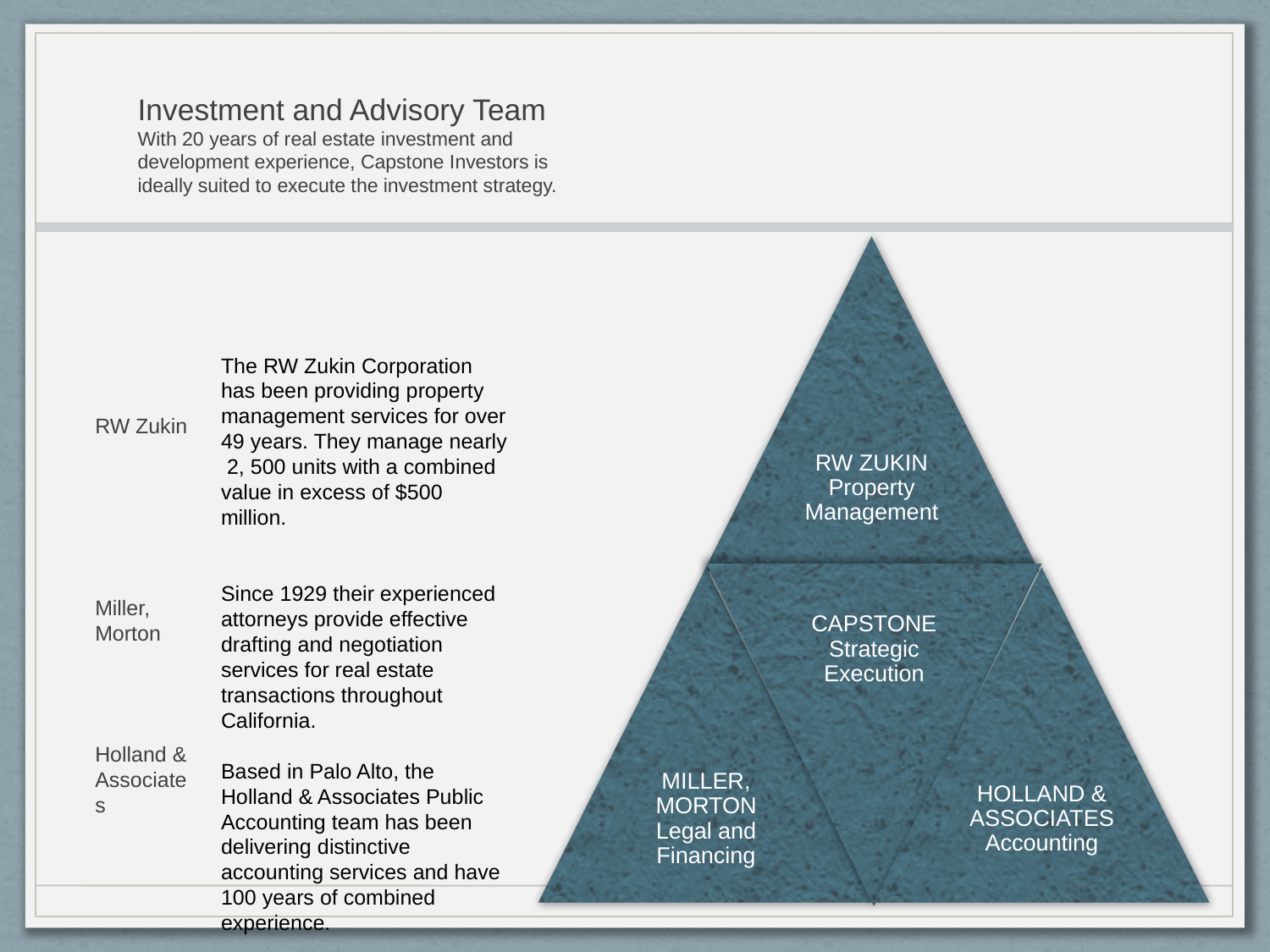

# Investment and Advisory Team With 20 years of real estate investment and development experience, Capstone Investors is ideally suited to execute the investment strategy.
RW ZUKIN Property Management
MILLER, MORTON Legal and Financing
CAPSTONE Strategic Execution
HOLLAND & ASSOCIATES Accounting

RW Zukin

Miller, Morton

Holland & Associates
The RW Zukin Corporation has been providing property management services for over 49 years. They manage nearly  2, 500 units with a combined value in excess of $500 million.

Since 1929 their experienced attorneys provide effective drafting and negotiation services for real estate transactions throughout California.

Based in Palo Alto, the Holland & Associates Public Accounting team has been delivering distinctive accounting services and have 100 years of combined experience.